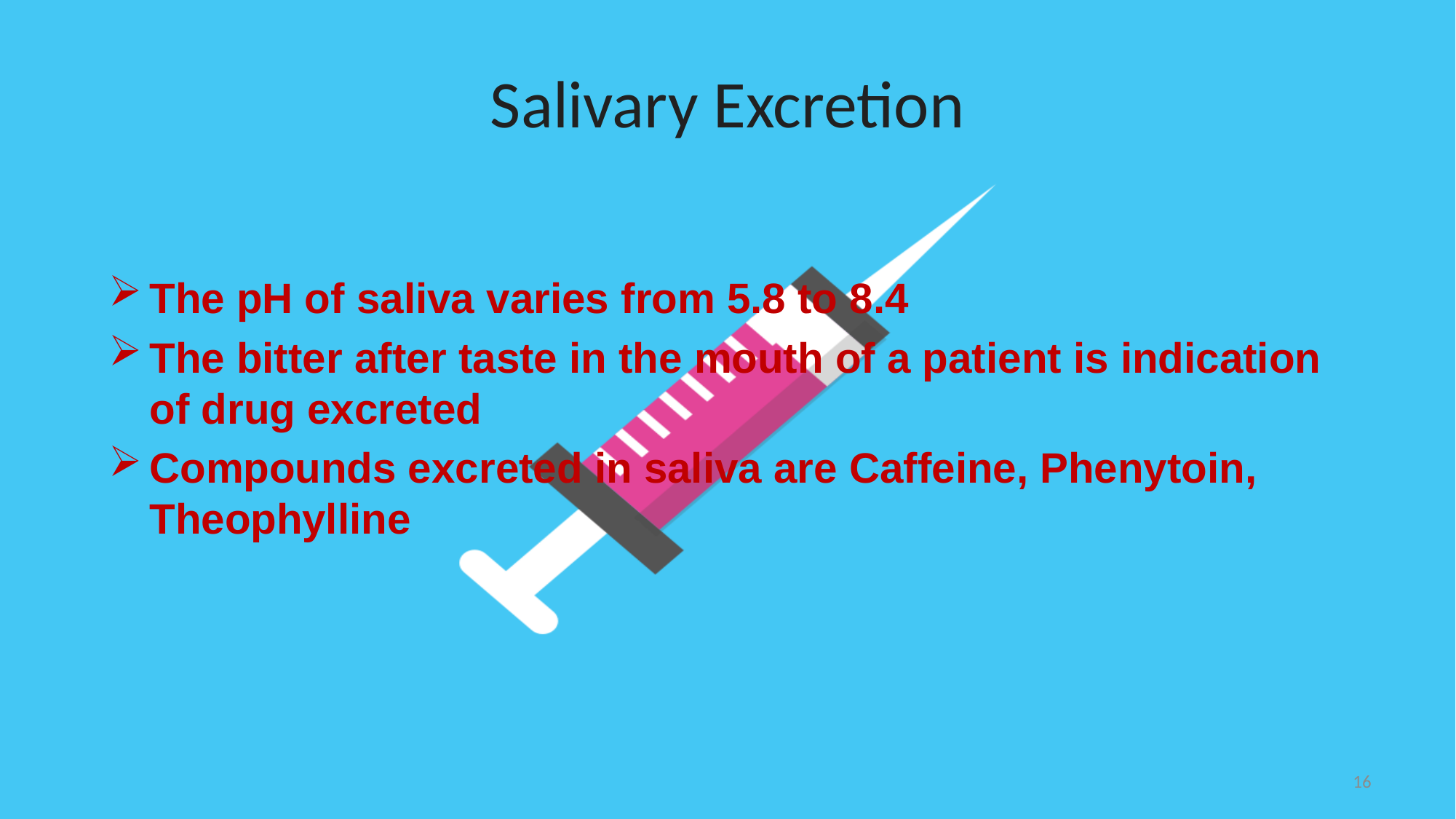

# Salivary Excretion
The pH of saliva varies from 5.8 to 8.4
The bitter after taste in the mouth of a patient is indication of drug excreted
Compounds excreted in saliva are Caffeine, Phenytoin, Theophylline
16